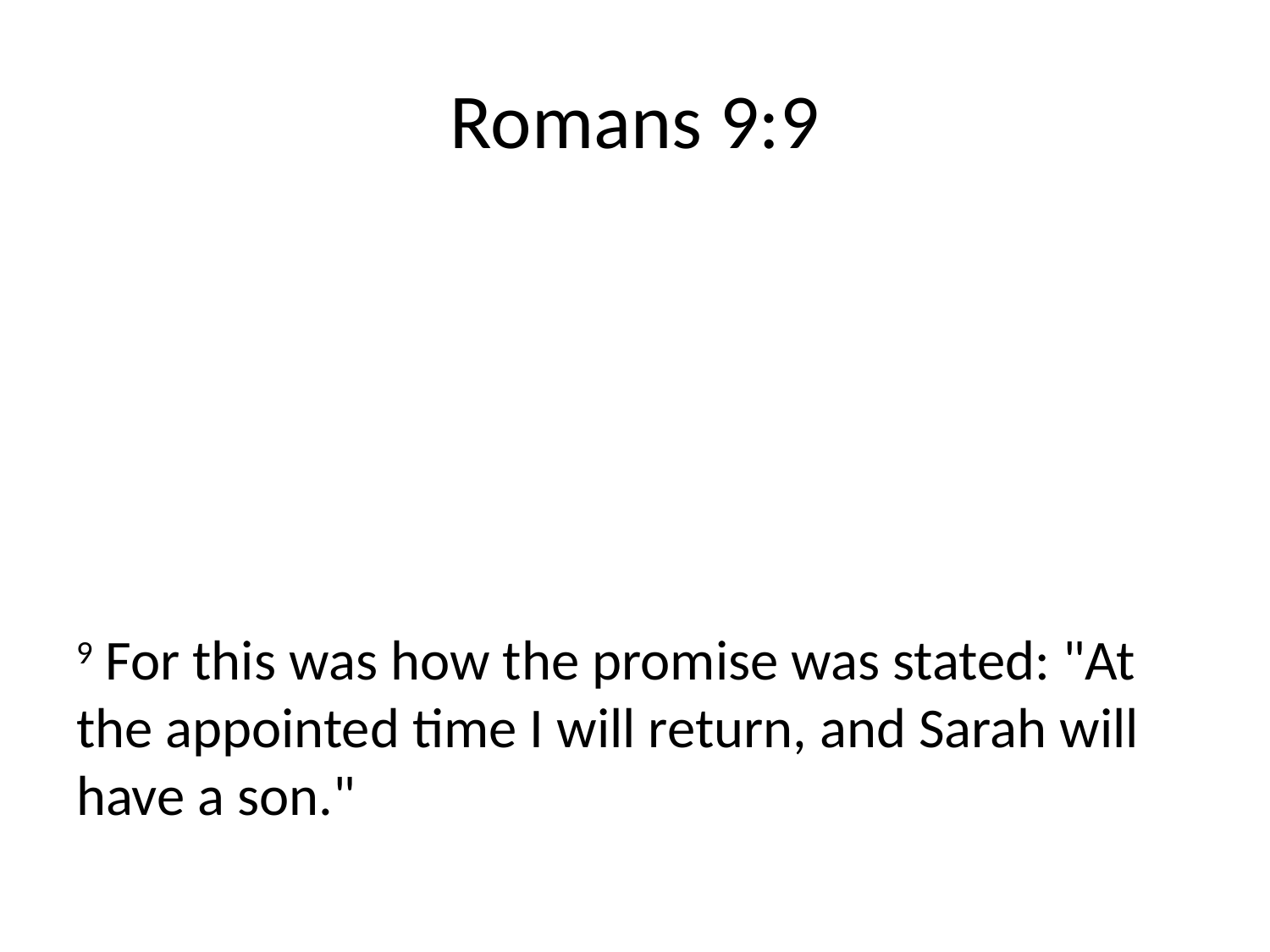

# Romans 9:9

9 For this was how the promise was stated: "At the appointed time I will return, and Sarah will have a son."